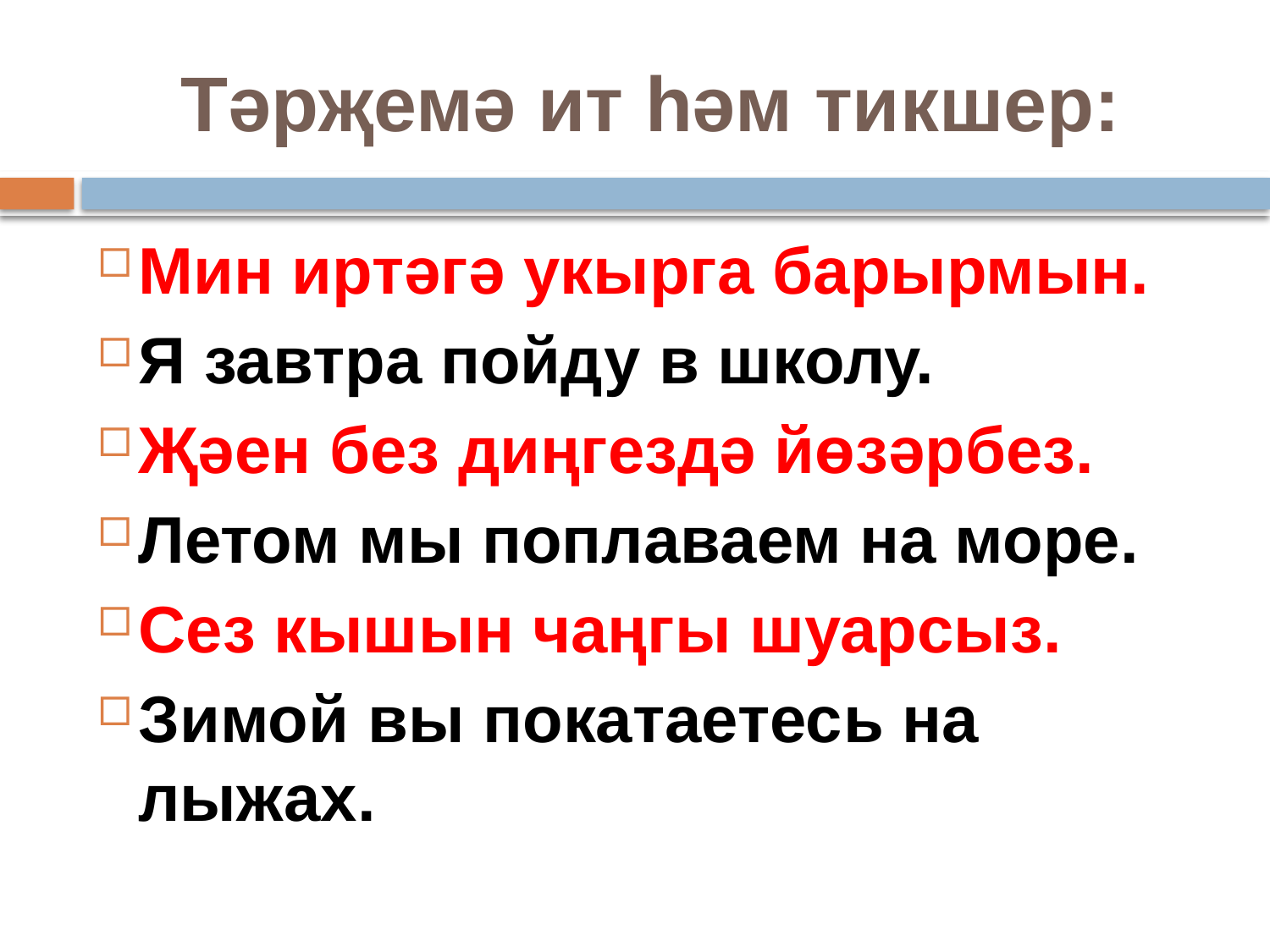

# Тәрҗемә ит һәм тикшер:
Мин иртәгә укырга барырмын.
Я завтра пойду в школу.
Җәен без диңгездә йөзәрбез.
Летом мы поплаваем на море.
Сез кышын чаңгы шуарсыз.
Зимой вы покатаетесь на лыжах.